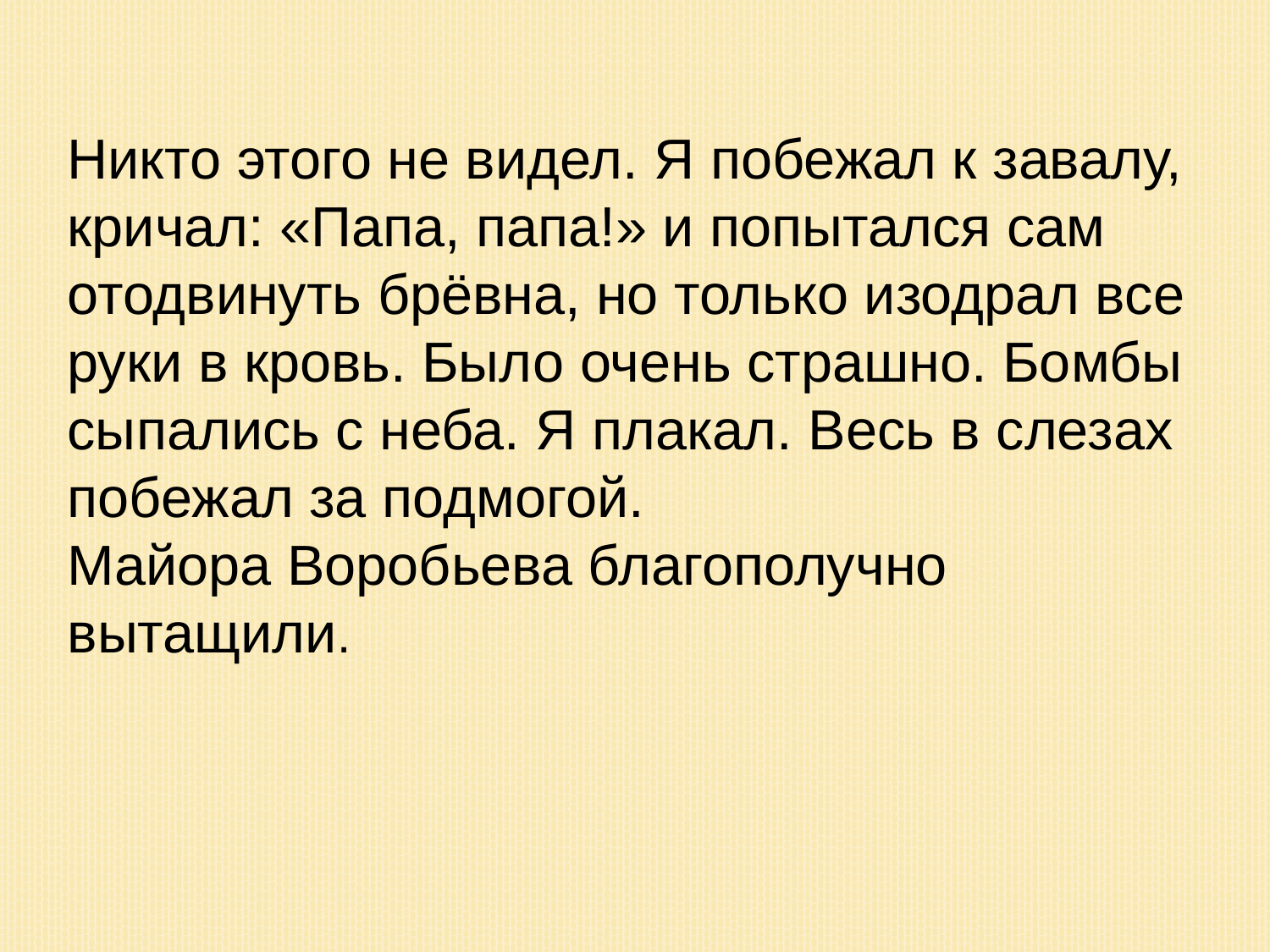

Никто этого не видел. Я побежал к завалу, кричал: «Папа, папа!» и попытался сам отодвинуть брёвна, но только изодрал все руки в кровь. Было очень страшно. Бомбы сыпались с неба. Я плакал. Весь в слезах побежал за подмогой.
Майора Воробьева благополучно вытащили.